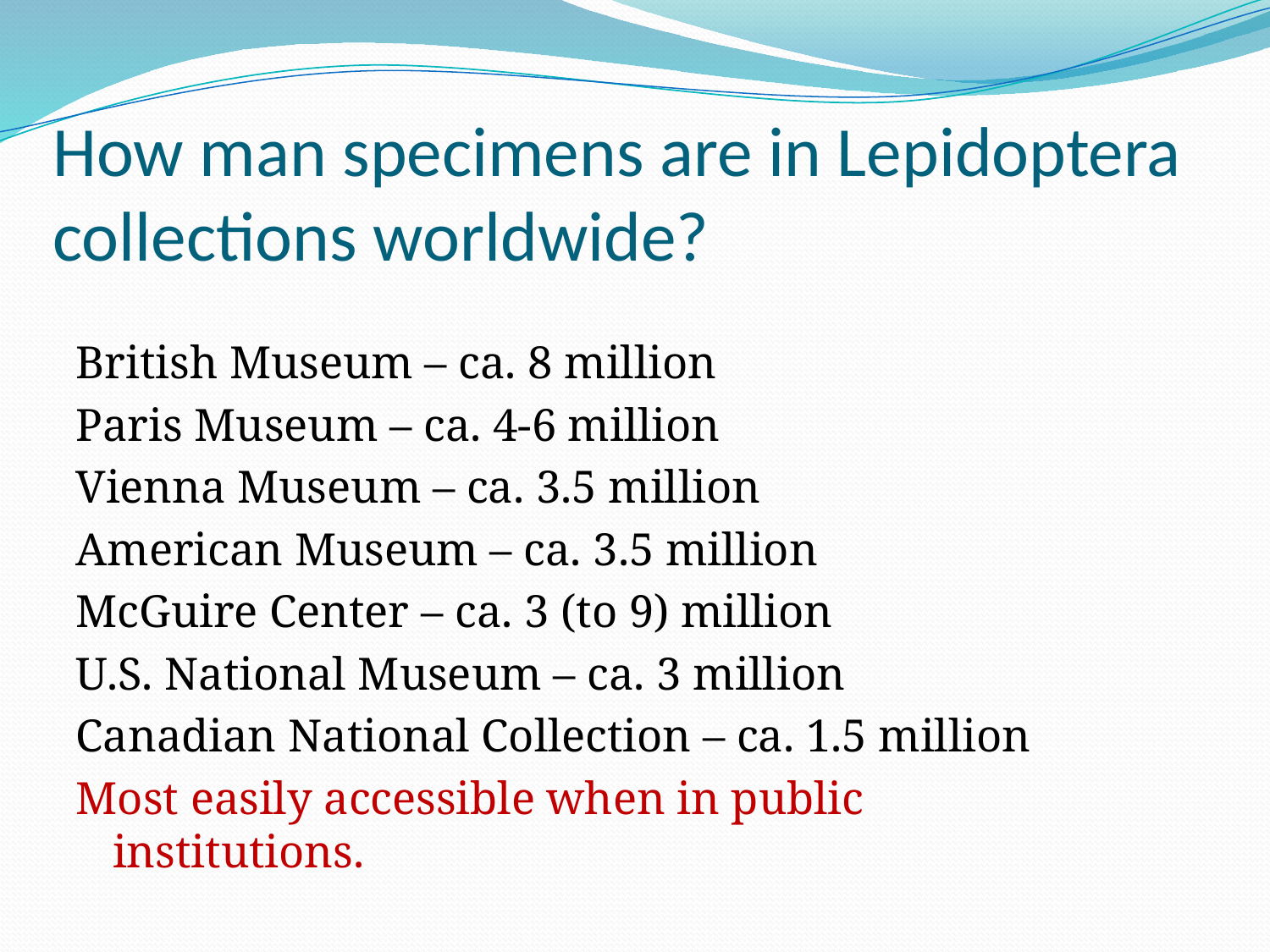

# How man specimens are in Lepidoptera collections worldwide?
British Museum – ca. 8 million
Paris Museum – ca. 4-6 million
Vienna Museum – ca. 3.5 million
American Museum – ca. 3.5 million
McGuire Center – ca. 3 (to 9) million
U.S. National Museum – ca. 3 million
Canadian National Collection – ca. 1.5 million
Most easily accessible when in public institutions.